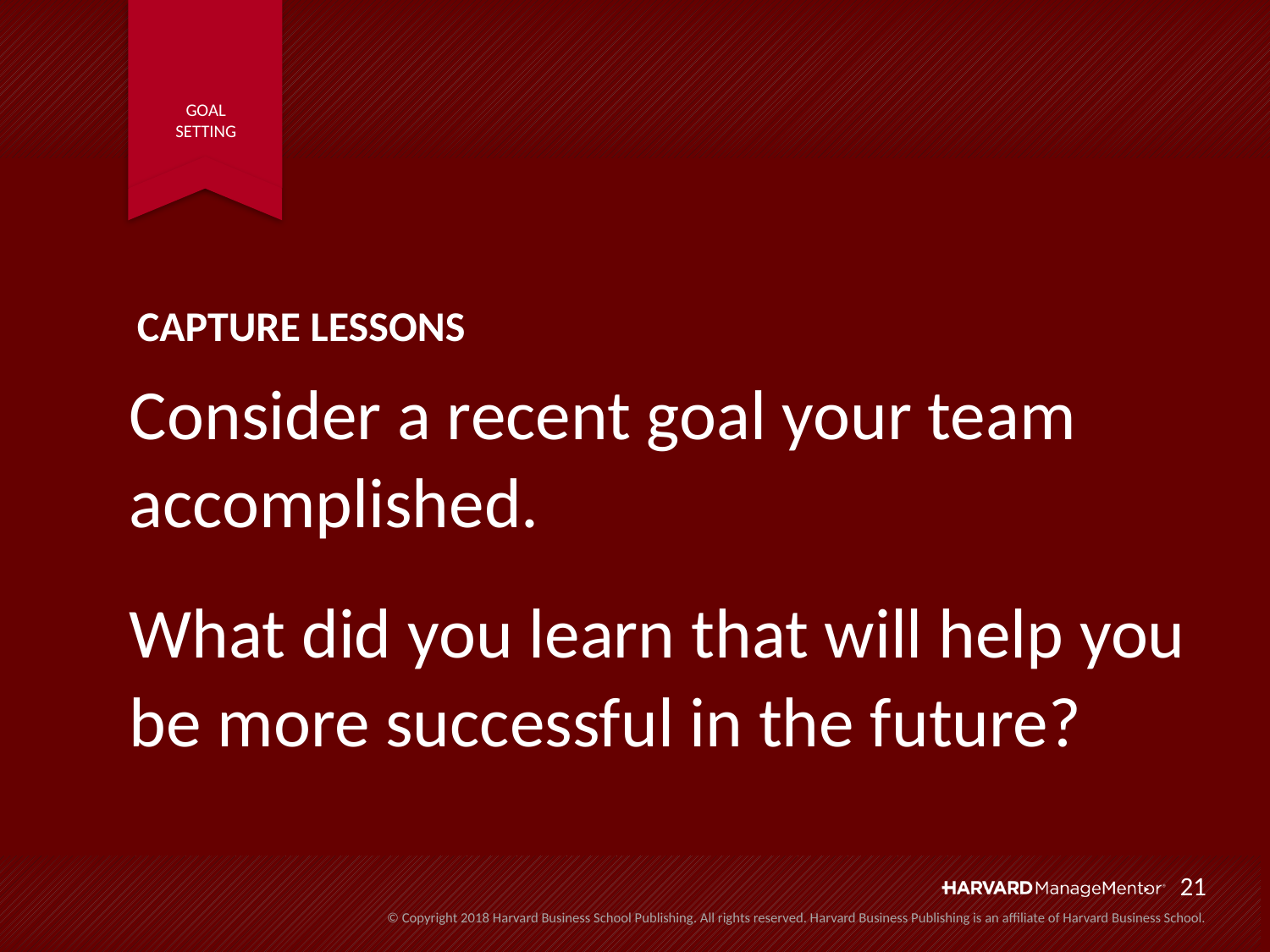

CAPTURE LESSONS
Consider a recent goal your team accomplished.
What did you learn that will help you be more successful in the future?